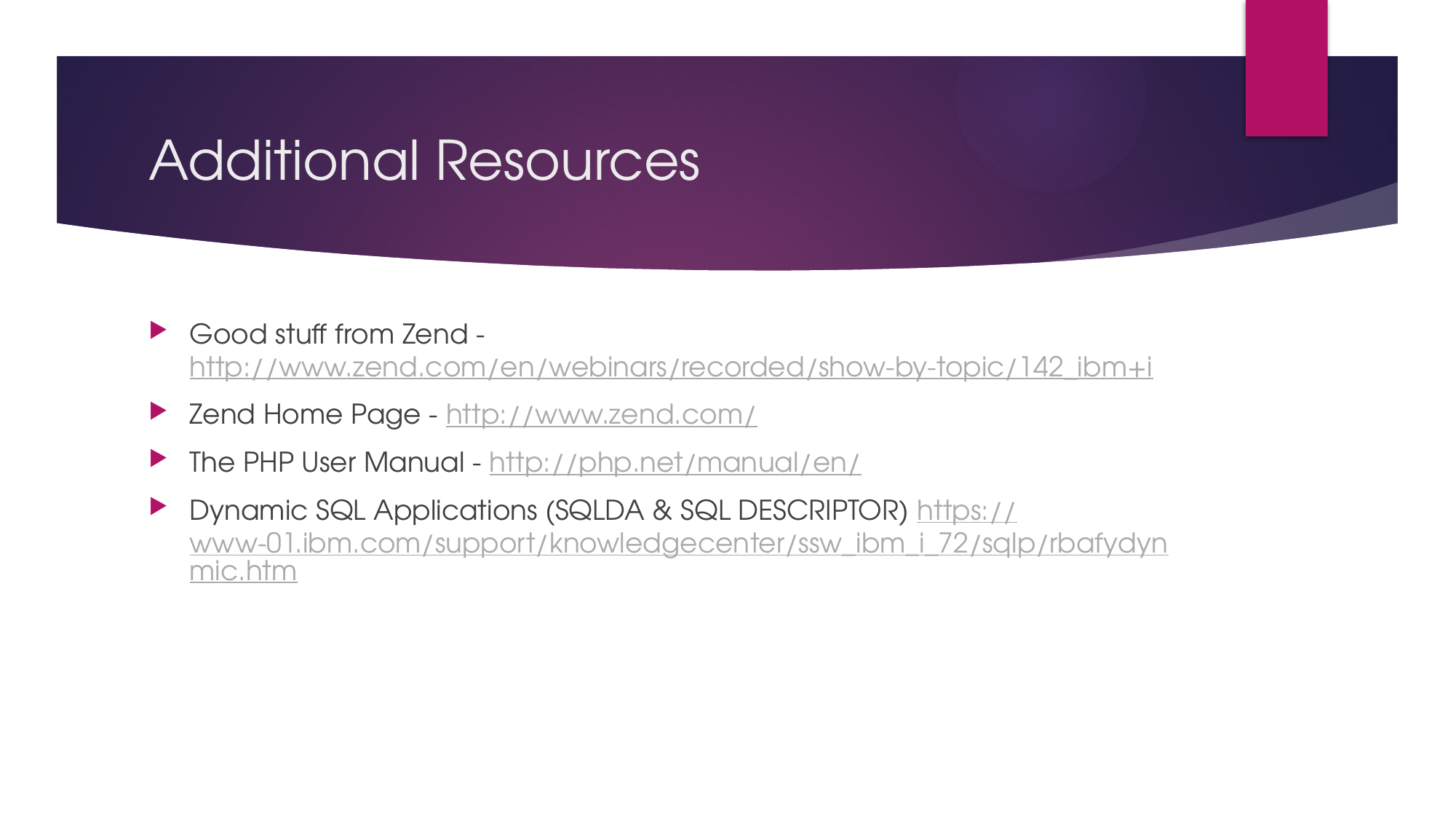

# Additional Resources
Good stuff from Zend - http://www.zend.com/en/webinars/recorded/show-by-topic/142_ibm+i
Zend Home Page - http://www.zend.com/
The PHP User Manual - http://php.net/manual/en/
Dynamic SQL Applications (SQLDA & SQL DESCRIPTOR) https://www-01.ibm.com/support/knowledgecenter/ssw_ibm_i_72/sqlp/rbafydynmic.htm